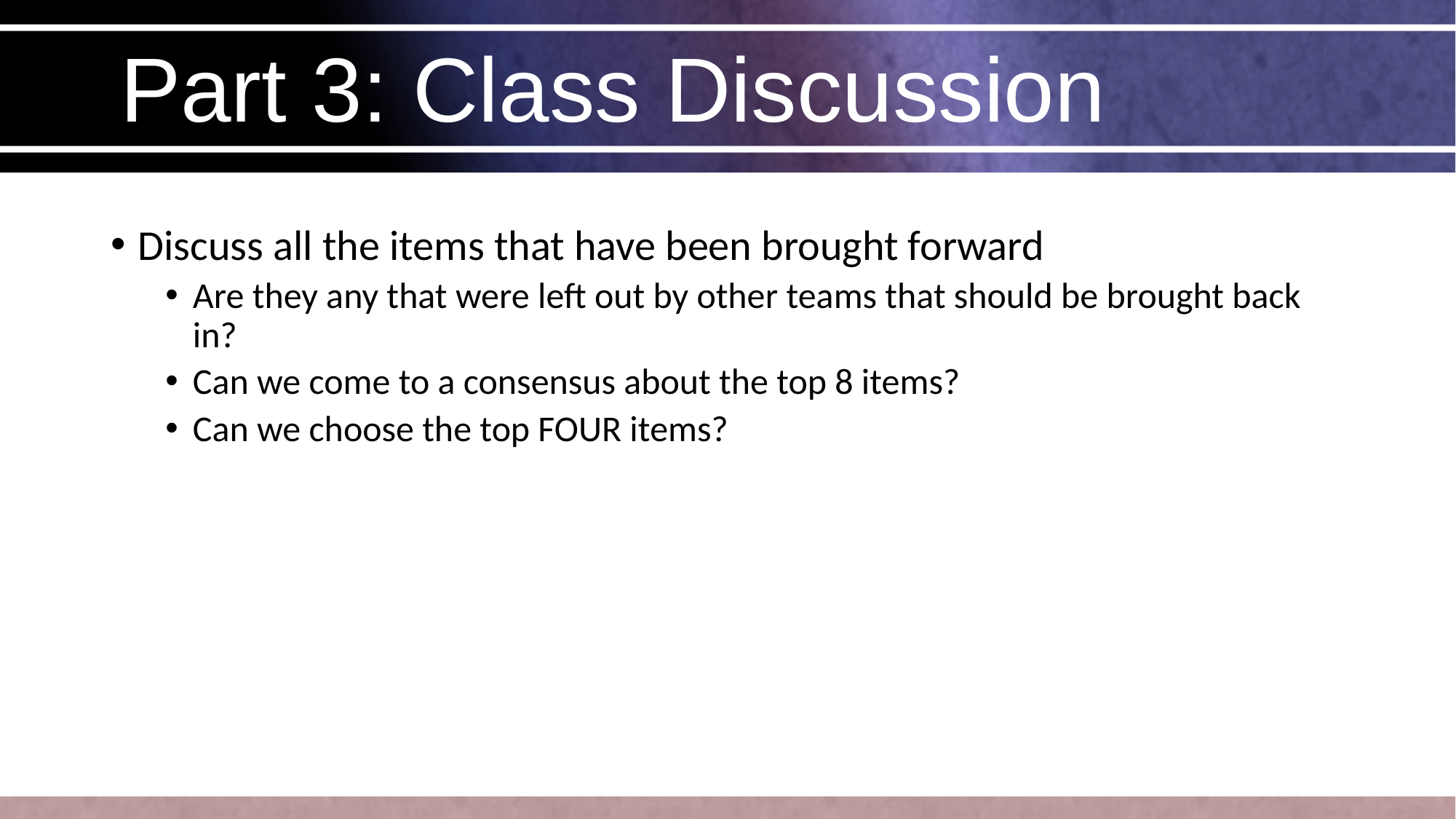

# Part 3: Class Discussion
Discuss all the items that have been brought forward
Are they any that were left out by other teams that should be brought back in?
Can we come to a consensus about the top 8 items?
Can we choose the top FOUR items?